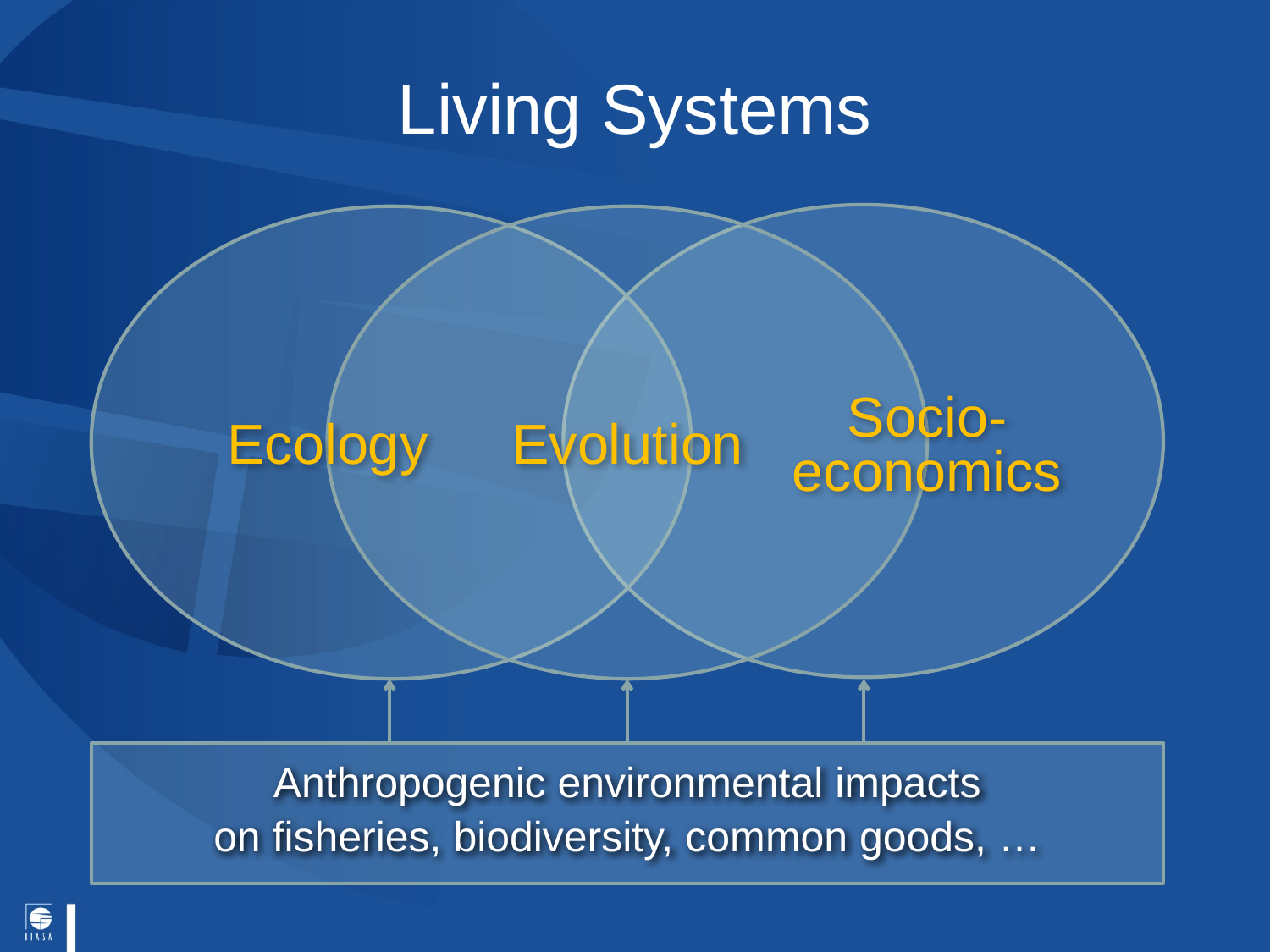

# Living Systems

Socio-
economics
Ecology
Evolution

Anthropogenic environmental impacts
on fisheries, biodiversity, common goods, …